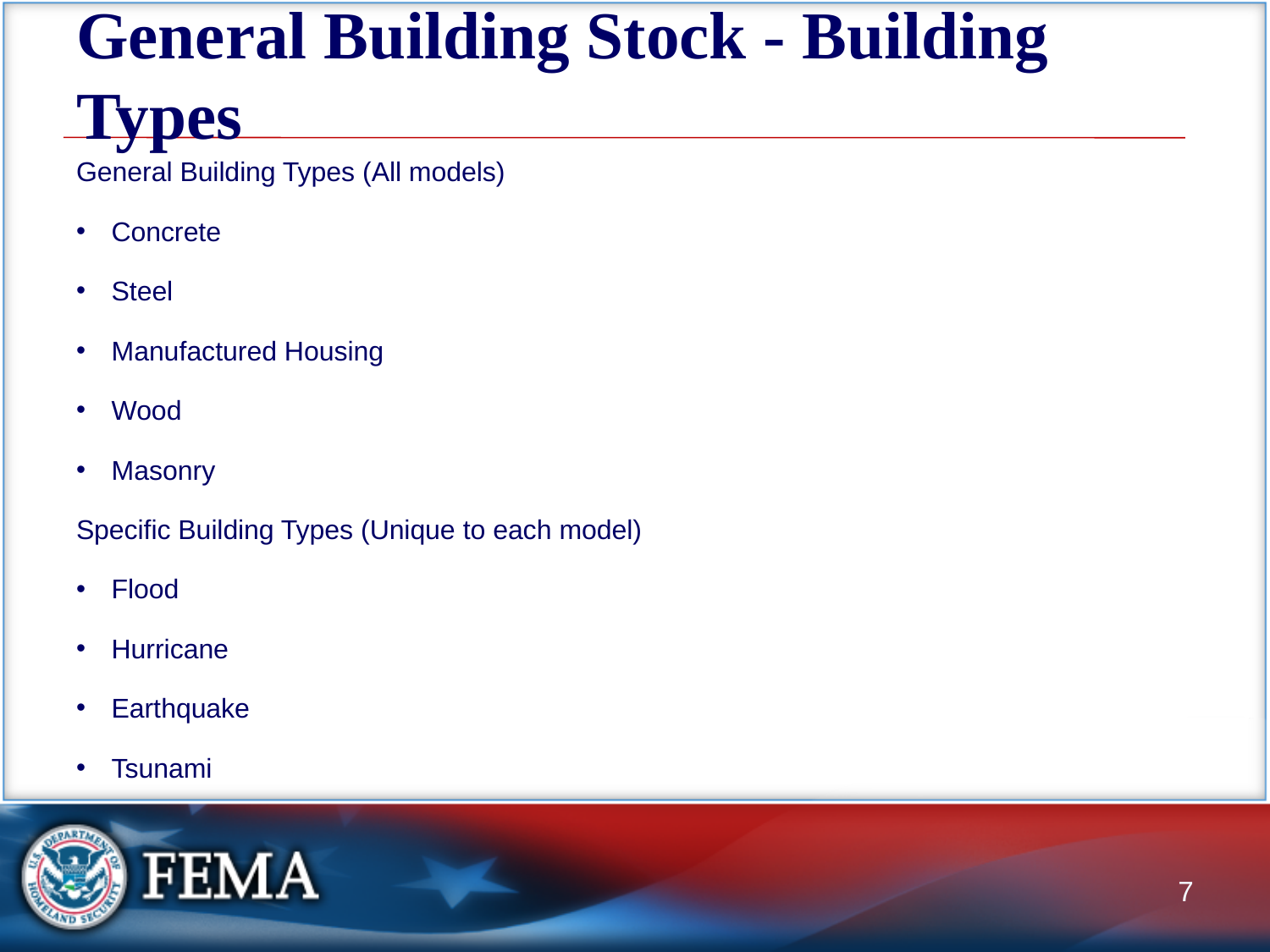

# General Building Stock - Building Types
General Building Types (All models)
Concrete
Steel
Manufactured Housing
Wood
Masonry
Specific Building Types (Unique to each model)
Flood
Hurricane
Earthquake
Tsunami
7